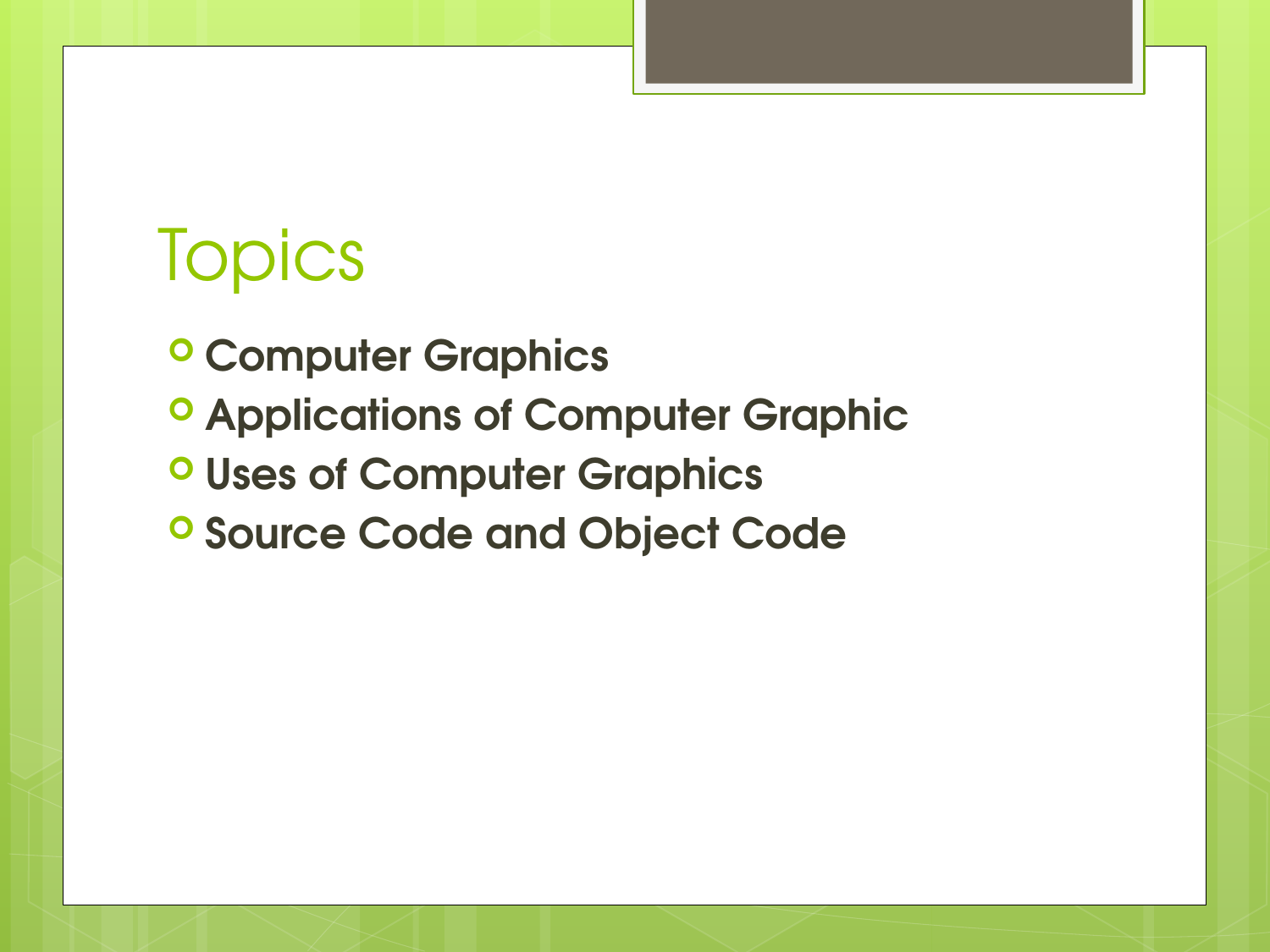

# Topics
Computer Graphics
Applications of Computer Graphic
Uses of Computer Graphics
Source Code and Object Code